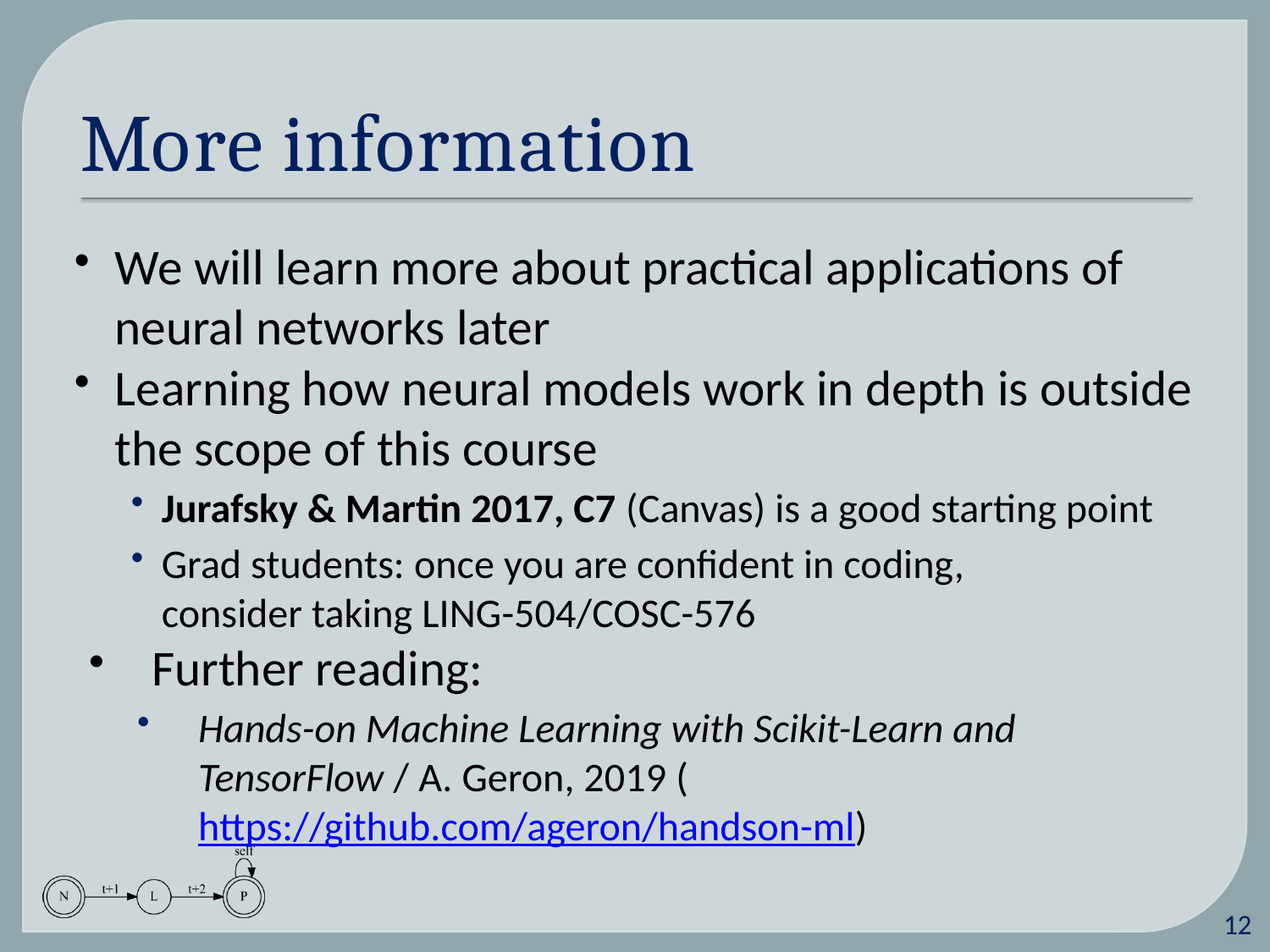

# More information
We will learn more about practical applications of neural networks later
Learning how neural models work in depth is outside the scope of this course
Jurafsky & Martin 2017, C7 (Canvas) is a good starting point
Grad students: once you are confident in coding,
consider taking LING-504/COSC-576
Further reading:
Hands-on Machine Learning with Scikit-Learn and TensorFlow / A. Geron, 2019 (https://github.com/ageron/handson-ml)

12